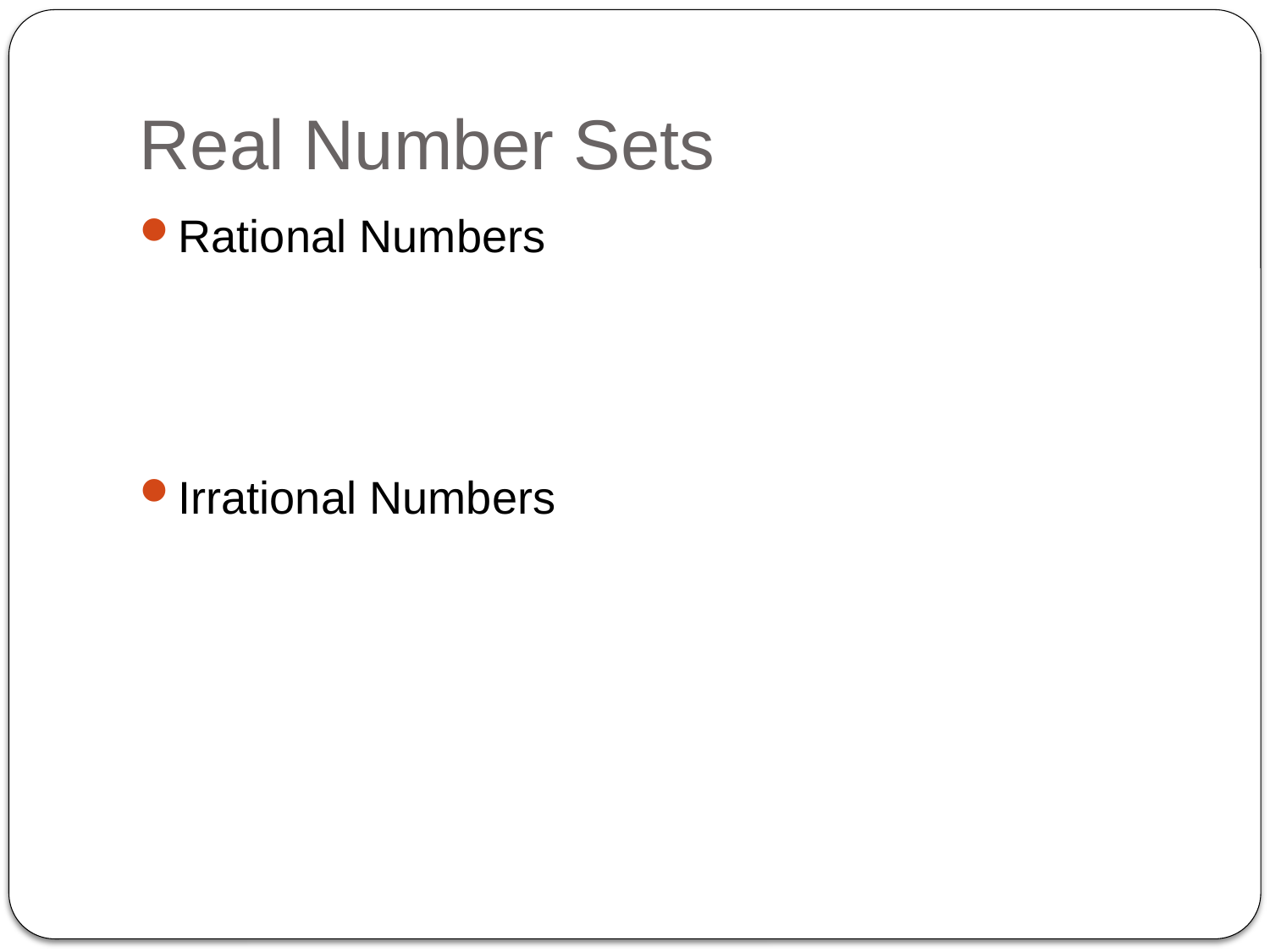

# Real Number Sets
Rational Numbers

Irrational Numbers